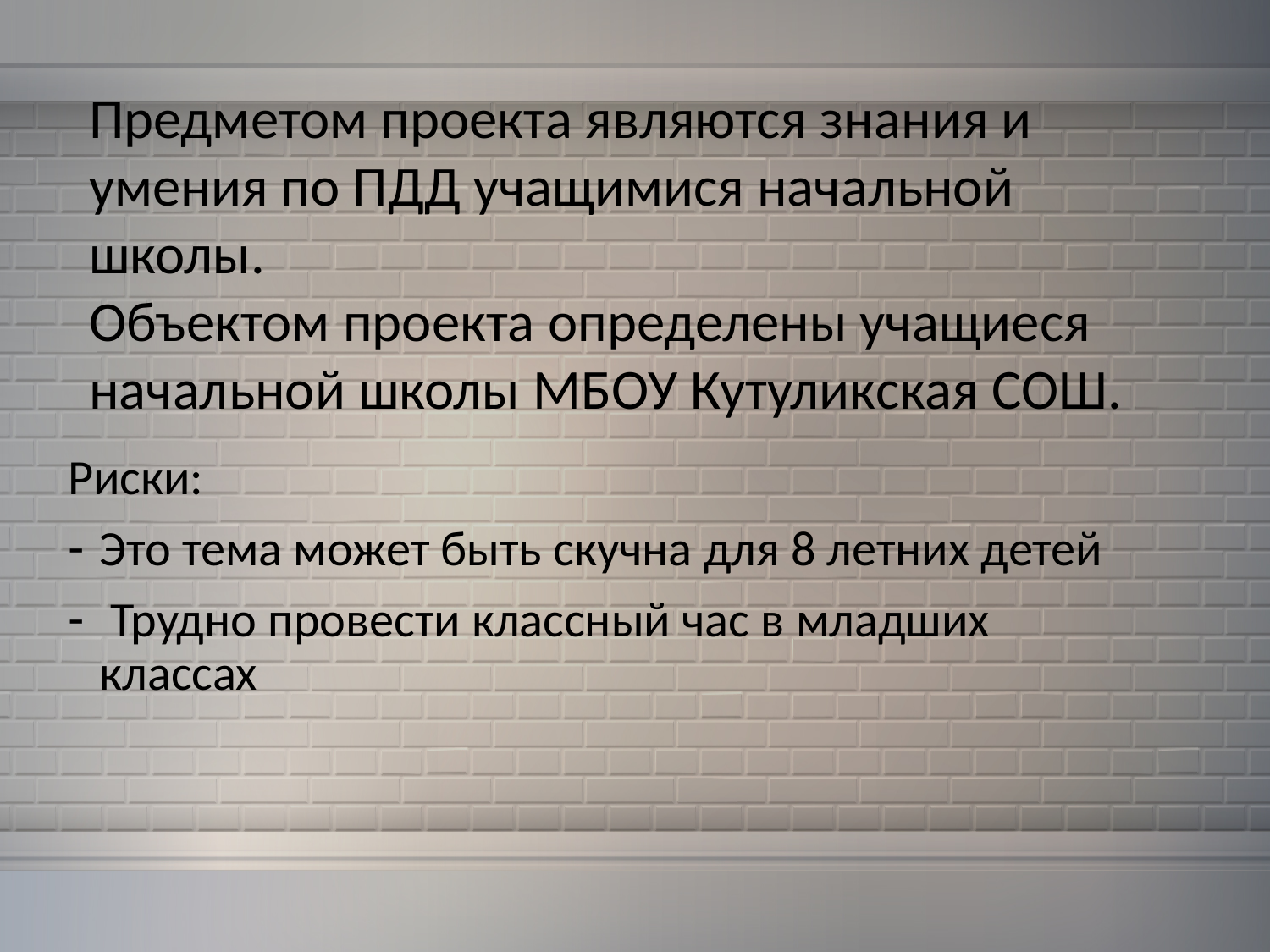

Предметом проекта являются знания и умения по ПДД учащимися начальной школы.
Объектом проекта определены учащиеся начальной школы МБОУ Кутуликская СОШ.
Риски:
Это тема может быть скучна для 8 летних детей
 Трудно провести классный час в младших классах